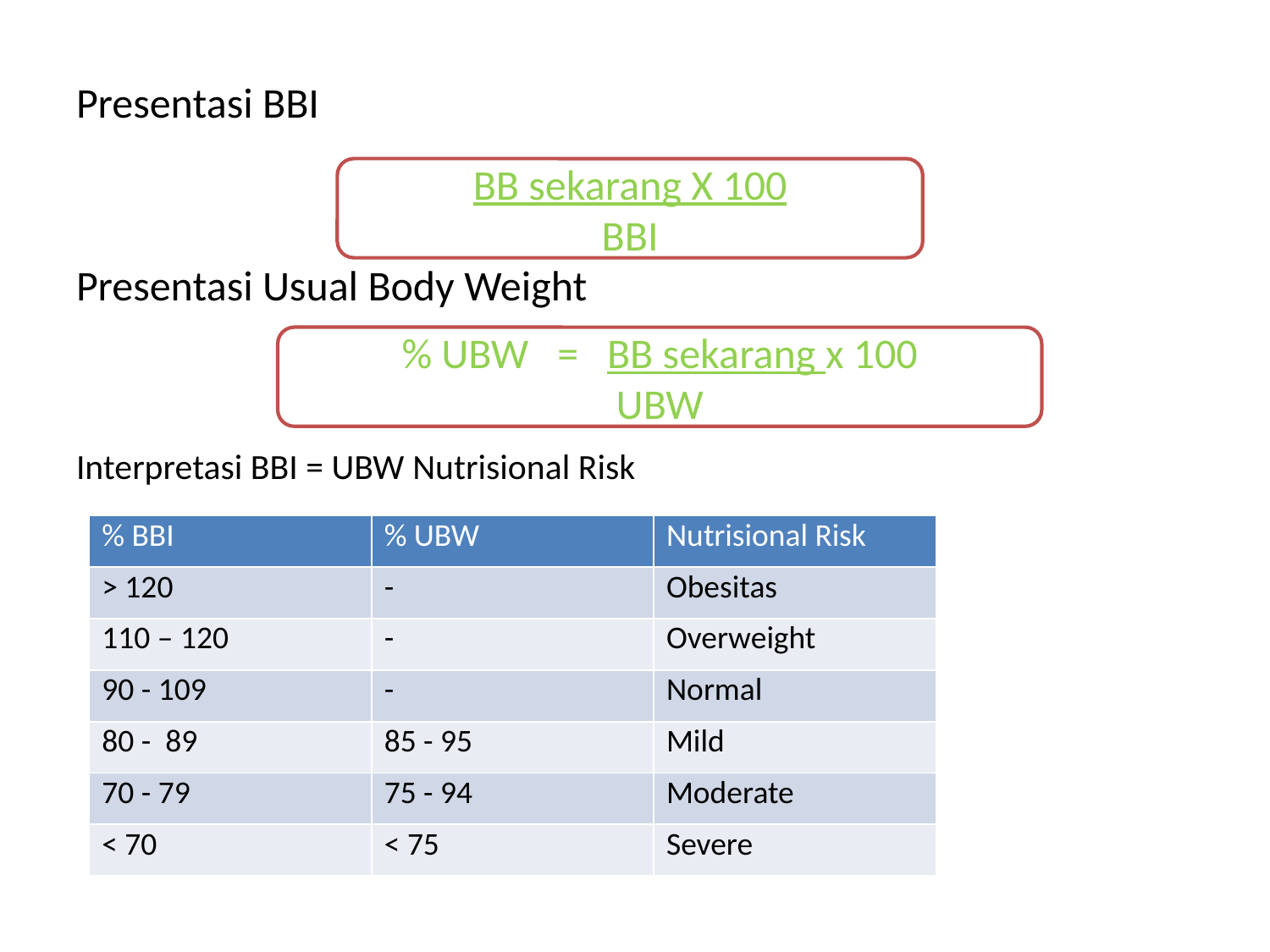

Presentasi BBI

Presentasi Usual Body Weight

Interpretasi BBI = UBW Nutrisional Risk

BB sekarang X 100
BBI
% UBW   =   BB sekarang x 100
UBW
| % BBI | % UBW | Nutrisional Risk |
| --- | --- | --- |
| > 120 | - | Obesitas |
| 110 – 120 | - | Overweight |
| 90 - 109 | - | Normal |
| 80 - 89 | 85 - 95 | Mild |
| 70 - 79 | 75 - 94 | Moderate |
| < 70 | < 75 | Severe |